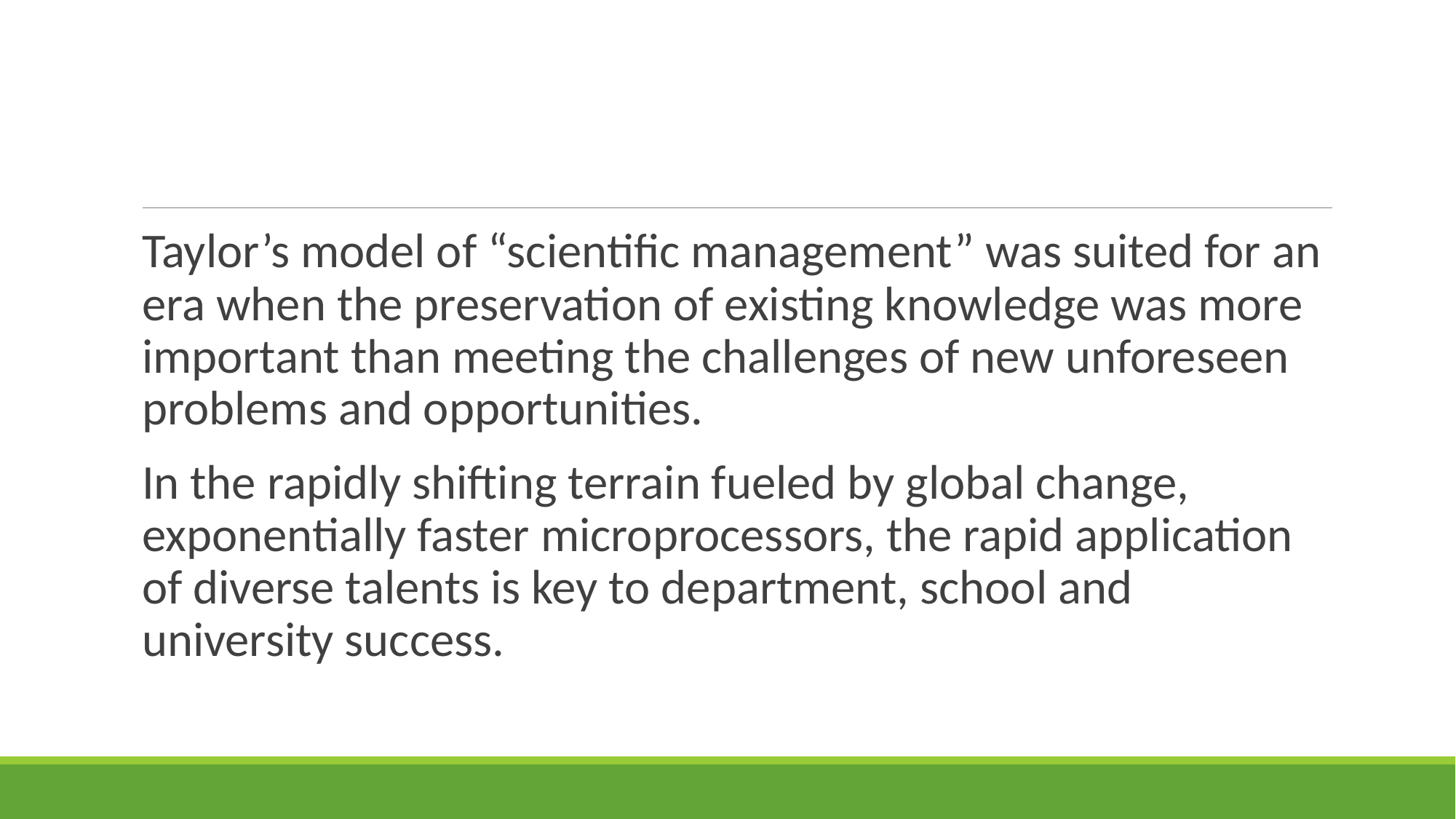

#
Taylor’s model of “scientific management” was suited for an era when the preservation of existing knowledge was more important than meeting the challenges of new unforeseen problems and opportunities.
In the rapidly shifting terrain fueled by global change, exponentially faster microprocessors, the rapid application of diverse talents is key to department, school and university success.